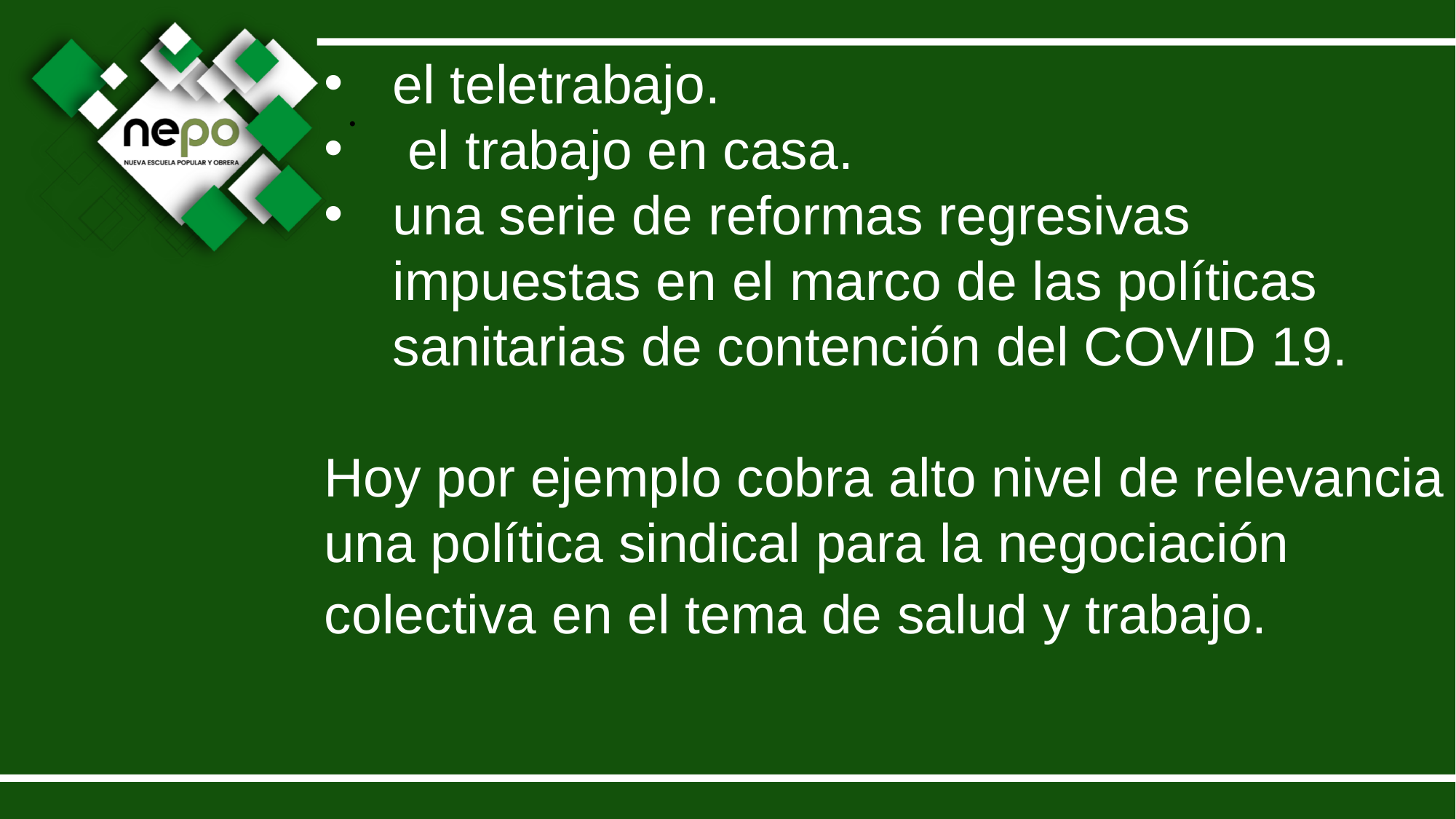

el teletrabajo.
 el trabajo en casa.
una serie de reformas regresivas impuestas en el marco de las políticas sanitarias de contención del COVID 19.

Hoy por ejemplo cobra alto nivel de relevancia una política sindical para la negociación colectiva en el tema de salud y trabajo.

.